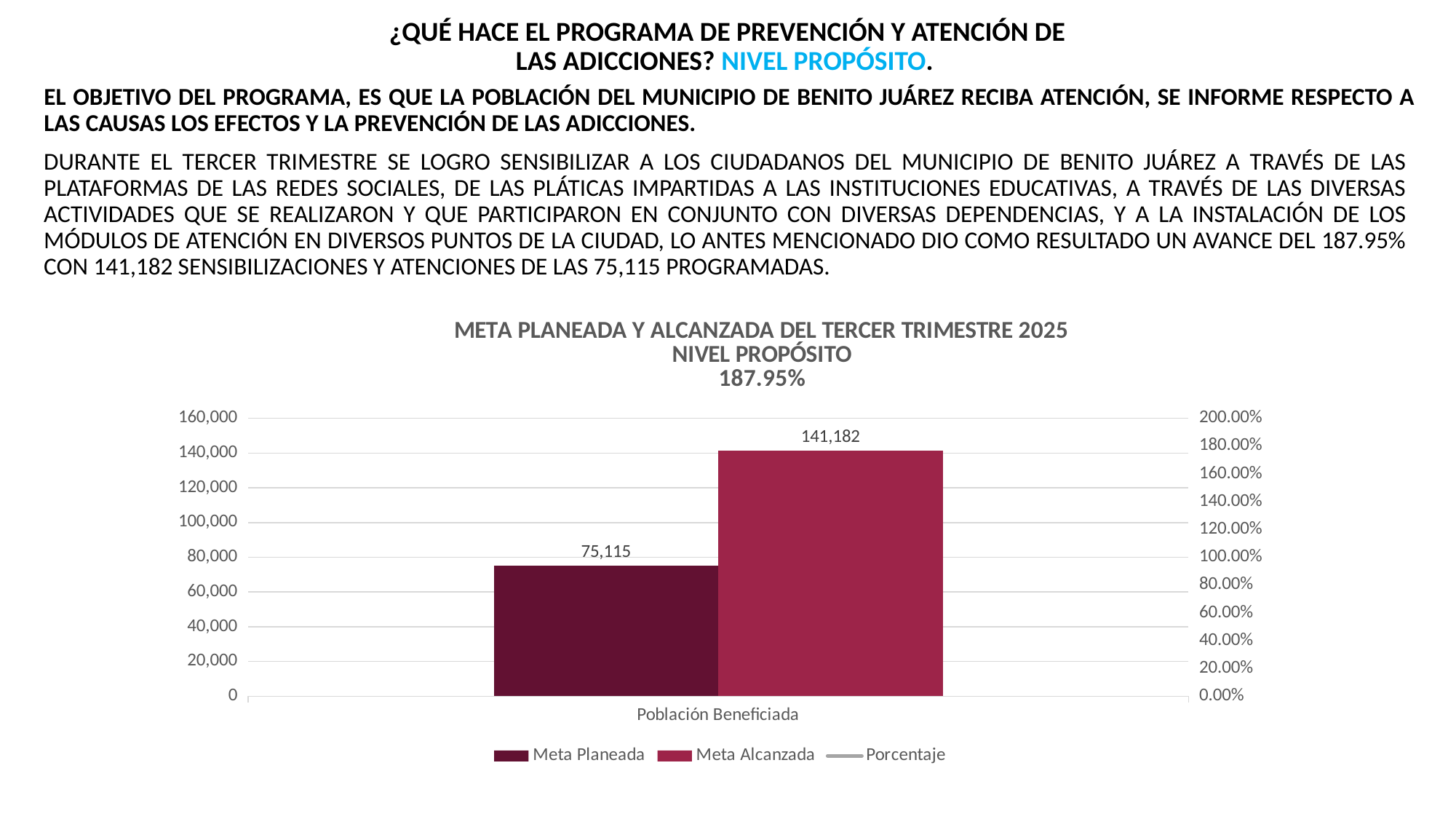

¿QUÉ HACE EL PROGRAMA DE PREVENCIÓN Y ATENCIÓN DE LAS ADICCIONES? NIVEL PROPÓSITO.
EL OBJETIVO DEL PROGRAMA, ES QUE LA POBLACIÓN DEL MUNICIPIO DE BENITO JUÁREZ RECIBA ATENCIÓN, SE INFORME RESPECTO A LAS CAUSAS LOS EFECTOS Y LA PREVENCIÓN DE LAS ADICCIONES.
DURANTE EL TERCER TRIMESTRE SE LOGRO SENSIBILIZAR A LOS CIUDADANOS DEL MUNICIPIO DE BENITO JUÁREZ A TRAVÉS DE LAS PLATAFORMAS DE LAS REDES SOCIALES, DE LAS PLÁTICAS IMPARTIDAS A LAS INSTITUCIONES EDUCATIVAS, A TRAVÉS DE LAS DIVERSAS ACTIVIDADES QUE SE REALIZARON Y QUE PARTICIPARON EN CONJUNTO CON DIVERSAS DEPENDENCIAS, Y A LA INSTALACIÓN DE LOS MÓDULOS DE ATENCIÓN EN DIVERSOS PUNTOS DE LA CIUDAD, LO ANTES MENCIONADO DIO COMO RESULTADO UN AVANCE DEL 187.95% CON 141,182 SENSIBILIZACIONES Y ATENCIONES DE LAS 75,115 PROGRAMADAS.

### Chart: META PLANEADA Y ALCANZADA DEL TERCER TRIMESTRE 2025
NIVEL PROPÓSITO

187.95%

| Category | Meta Planeada | Meta Alcanzada | Porcentaje |
|---|---|---|---|
| Población Beneficiada | 75115.0 | 141182.0 | 1.8795446981295347 |